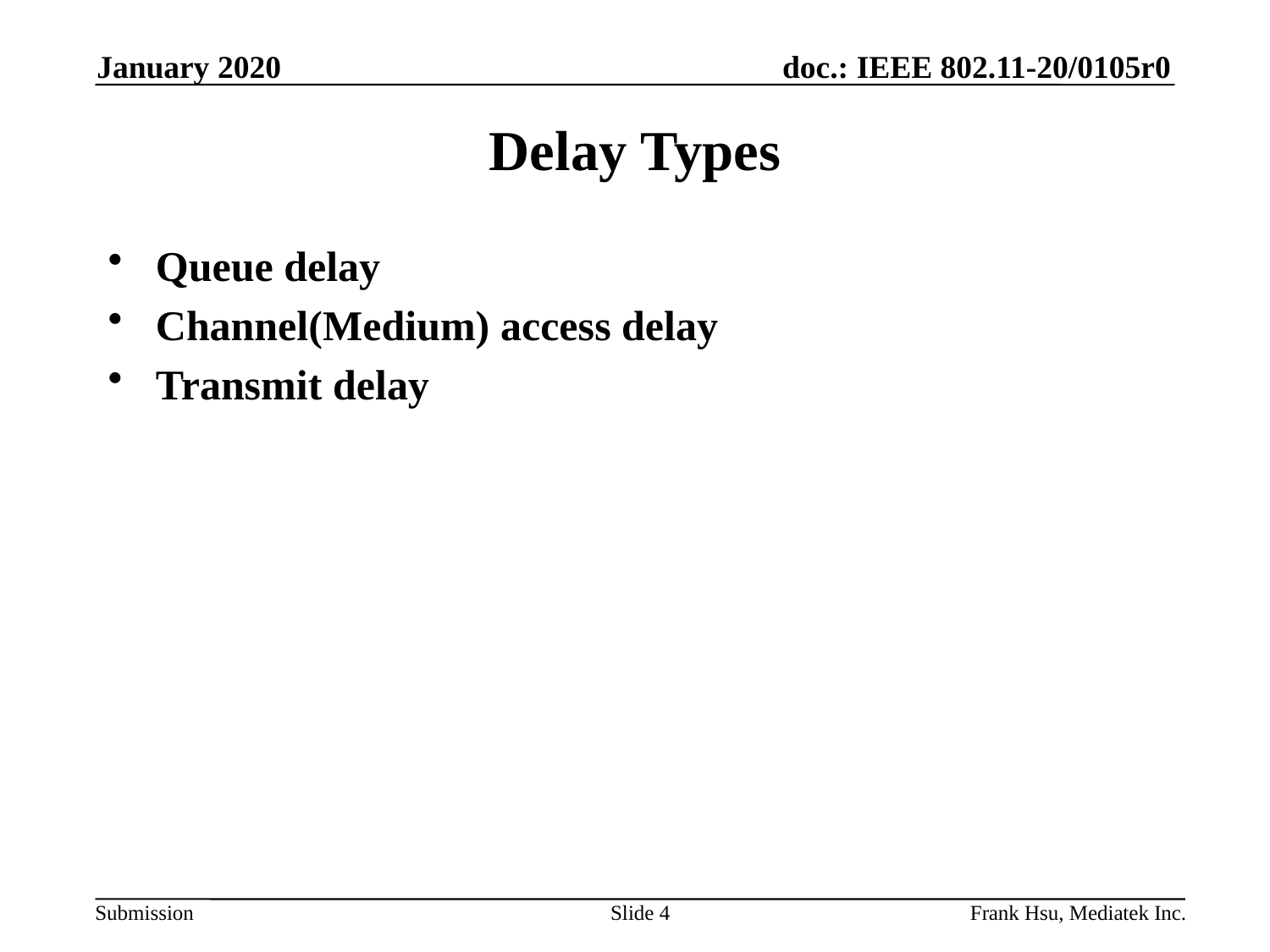

January 2020
# Delay Types
Queue delay
Channel(Medium) access delay
Transmit delay
Slide 4
Frank Hsu, Mediatek Inc.